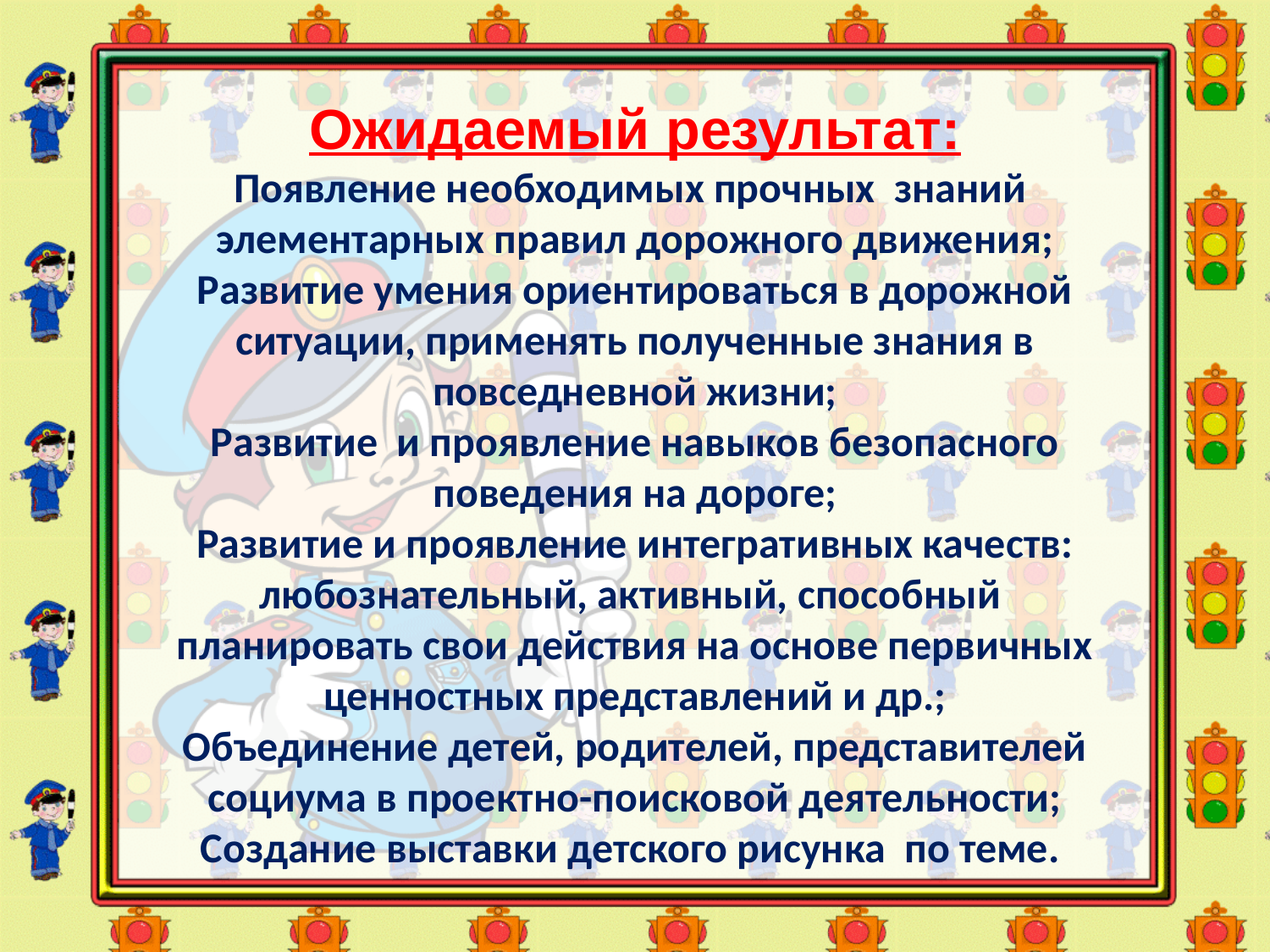

# Ожидаемый результат: Появление необходимых прочных  знаний элементарных правил дорожного движения; Развитие умения ориентироваться в дорожной ситуации, применять полученные знания в повседневной жизни; Развитие  и проявление навыков безопасного поведения на дороге; Развитие и проявление интегративных качеств: любознательный, активный, способный  планировать свои действия на основе первичных ценностных представлений и др.; Объединение детей, родителей, представителей социума в проектно-поисковой деятельности; Создание выставки детского рисунка  по теме.